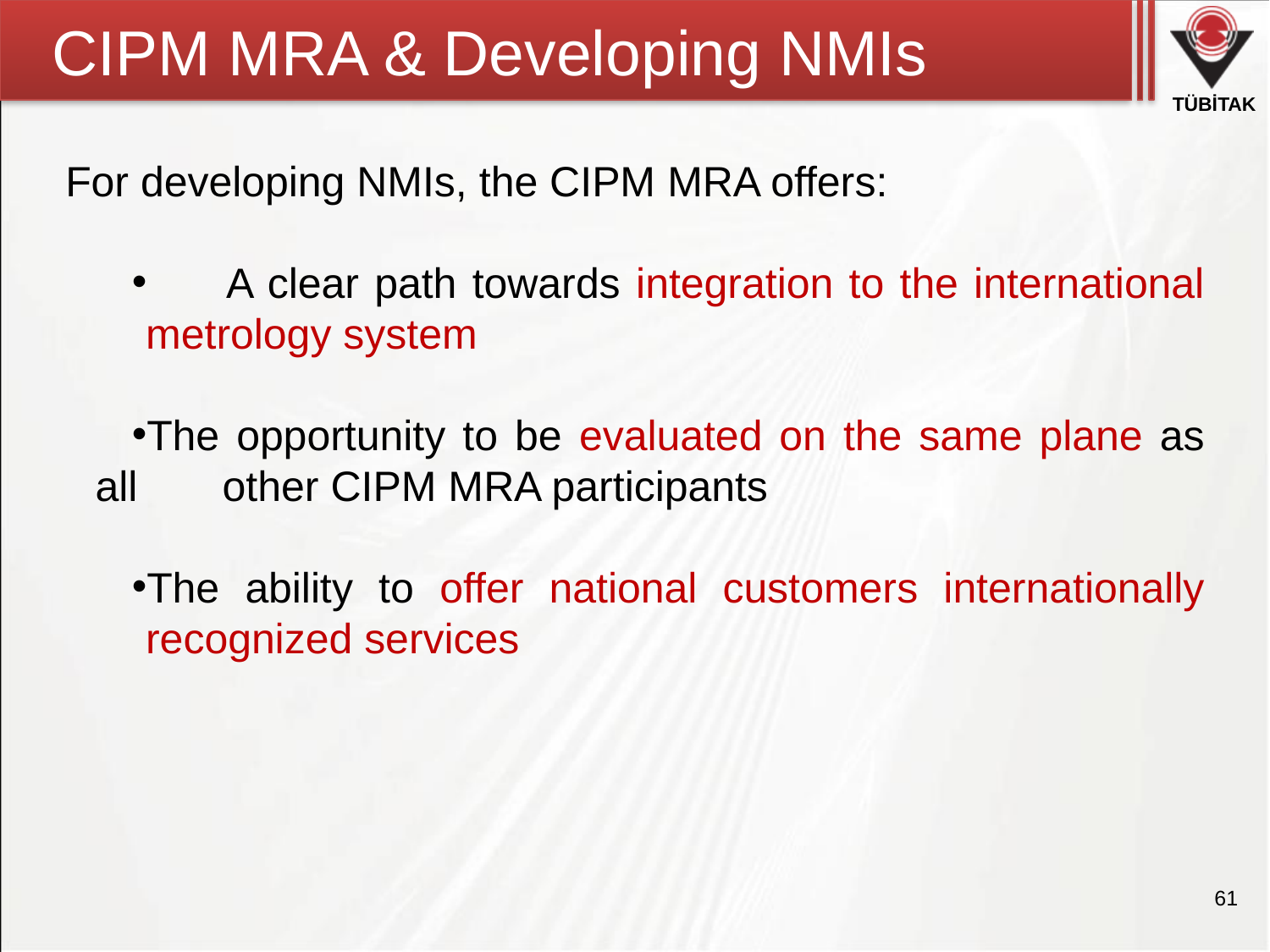

CIPM MRA & Developing NMIs

For developing NMIs, the CIPM MRA offers:

 	A clear path towards integration to the international 	metrology system

The opportunity to be evaluated on the same plane as all 	other CIPM MRA participants

The ability to offer national customers internationally 	recognized services

61